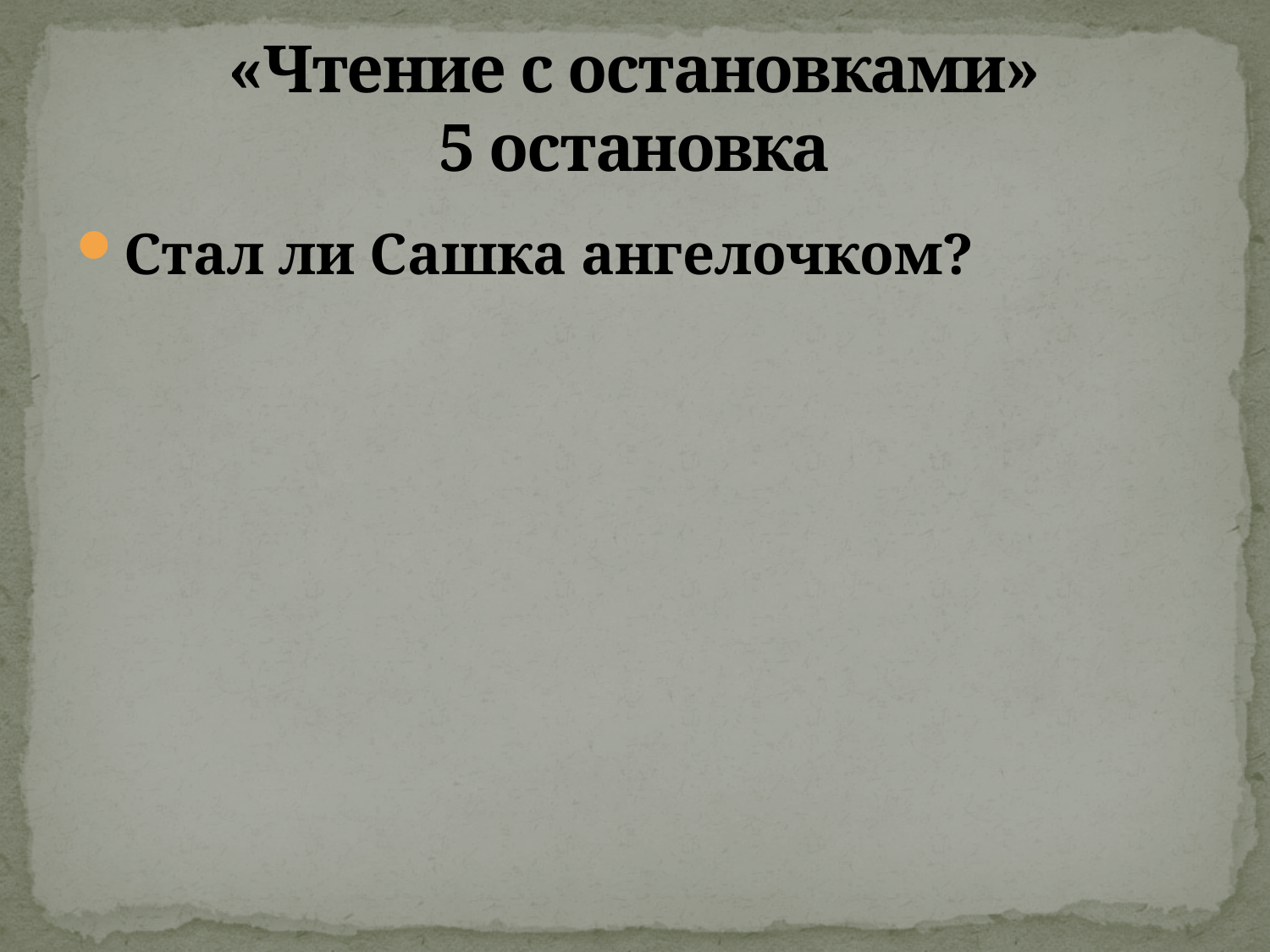

# «Чтение с остановками» 5 остановка
Стал ли Сашка ангелочком?